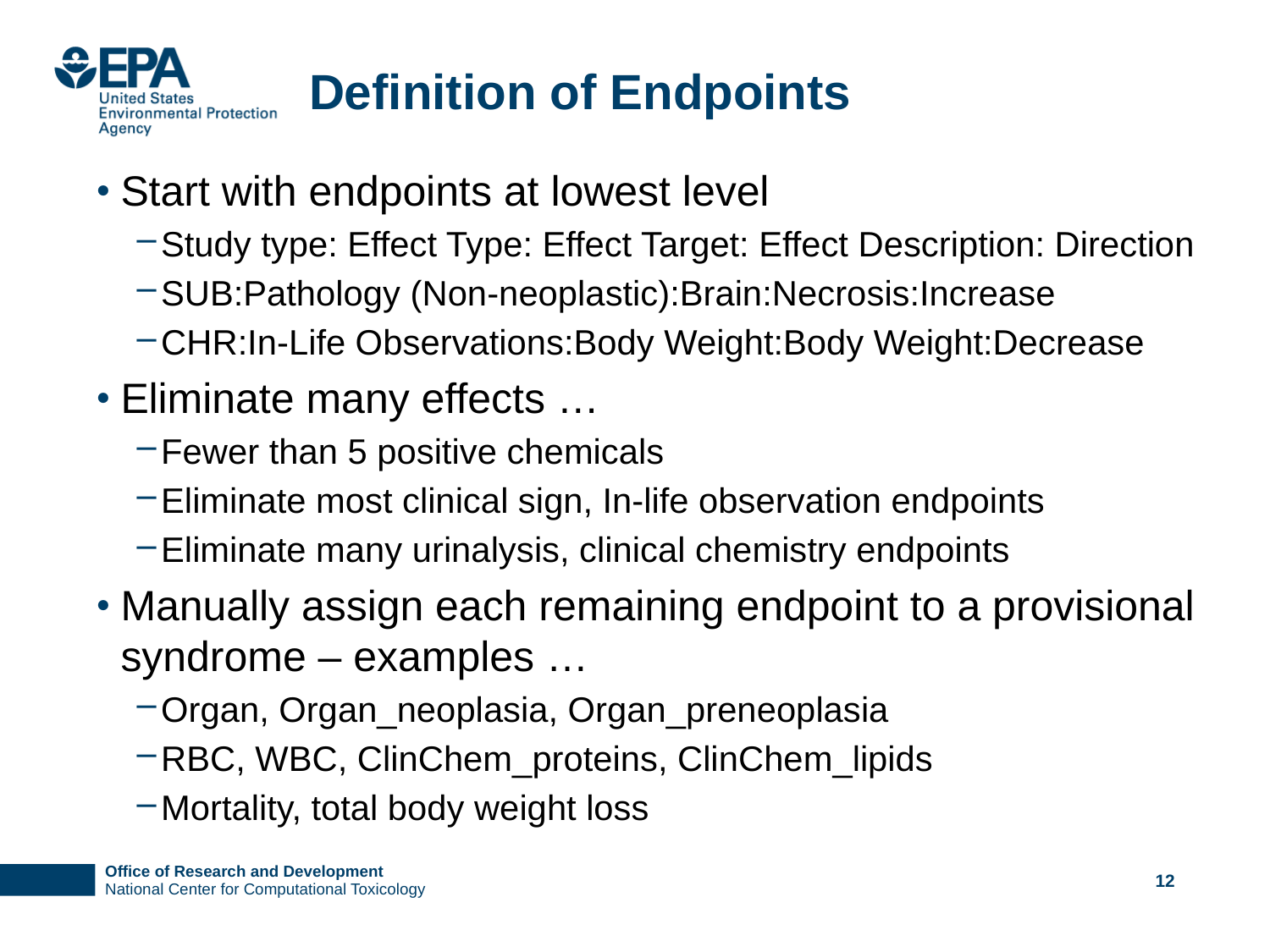

# Definition of Endpoints
Start with endpoints at lowest level
Study type: Effect Type: Effect Target: Effect Description: Direction
SUB:Pathology (Non-neoplastic):Brain:Necrosis:Increase
CHR:In-Life Observations:Body Weight:Body Weight:Decrease
Eliminate many effects …
Fewer than 5 positive chemicals
Eliminate most clinical sign, In-life observation endpoints
Eliminate many urinalysis, clinical chemistry endpoints
Manually assign each remaining endpoint to a provisional syndrome – examples …
Organ, Organ_neoplasia, Organ_preneoplasia
RBC, WBC, ClinChem_proteins, ClinChem_lipids
Mortality, total body weight loss

12